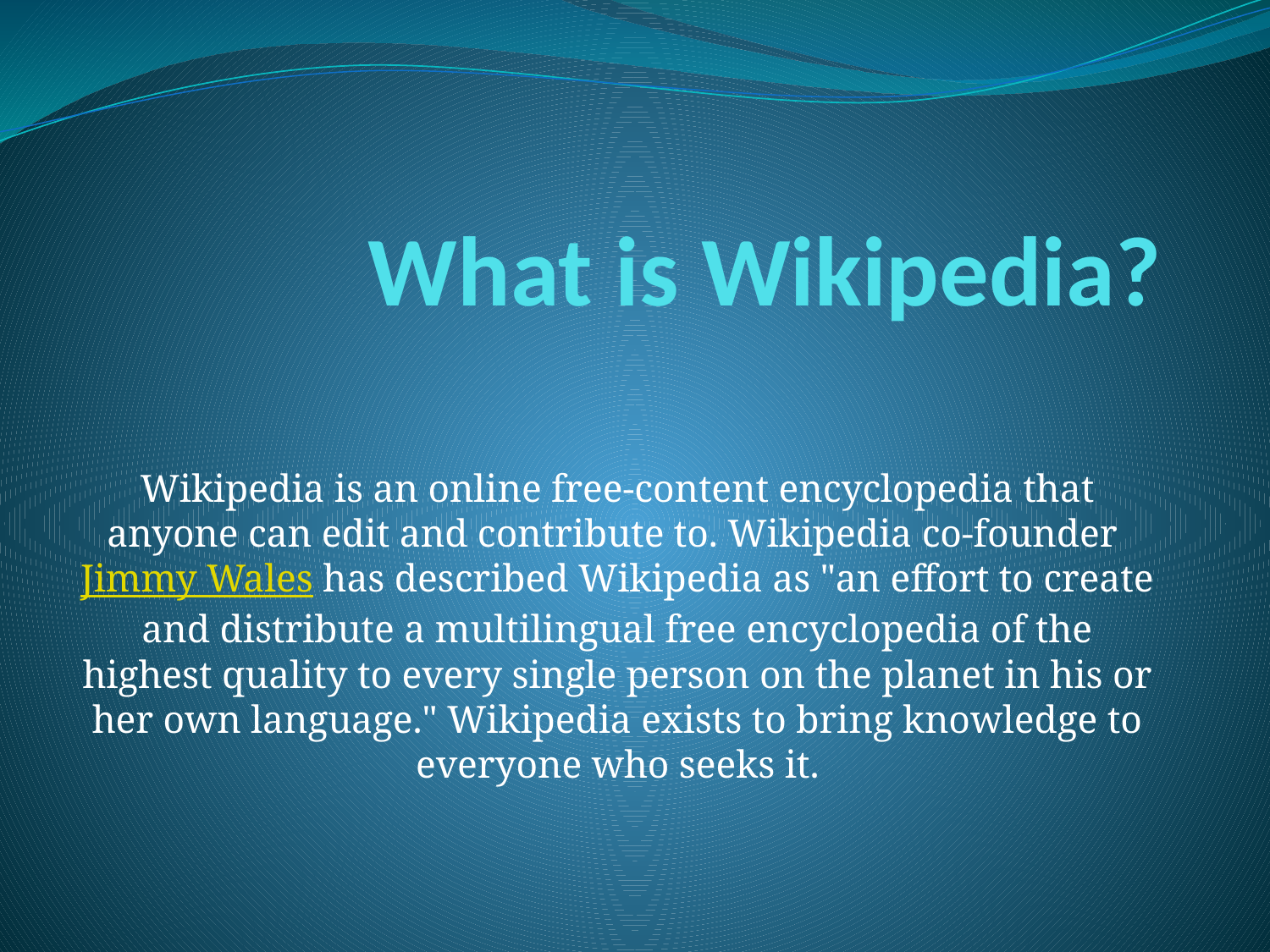

# What is Wikipedia?
Wikipedia is an online free-content encyclopedia that anyone can edit and contribute to. Wikipedia co-founder Jimmy Wales has described Wikipedia as "an effort to create and distribute a multilingual free encyclopedia of the highest quality to every single person on the planet in his or her own language." Wikipedia exists to bring knowledge to everyone who seeks it.